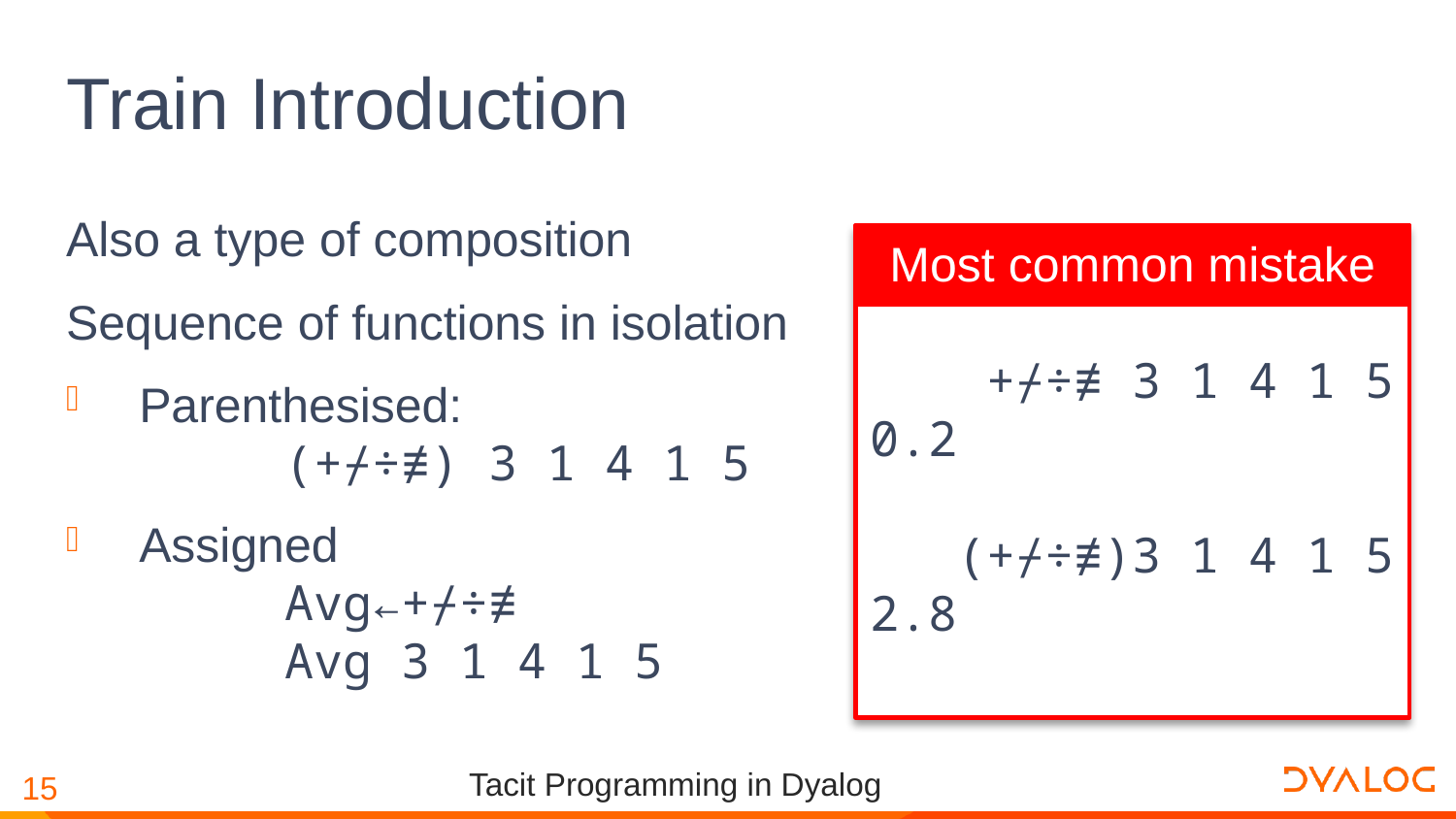

# Train Introduction
Also a type of composition
Sequence of functions in isolation
Parenthesised:
	(+⌿÷≢) 3 1 4 1 5
Assigned
	Avg←+⌿÷≢
	Avg 3 1 4 1 5

    +⌿÷≢ 3 1 4 1 5
0.2

   (+⌿÷≢)3 1 4 1 5
2.8

Most common mistake